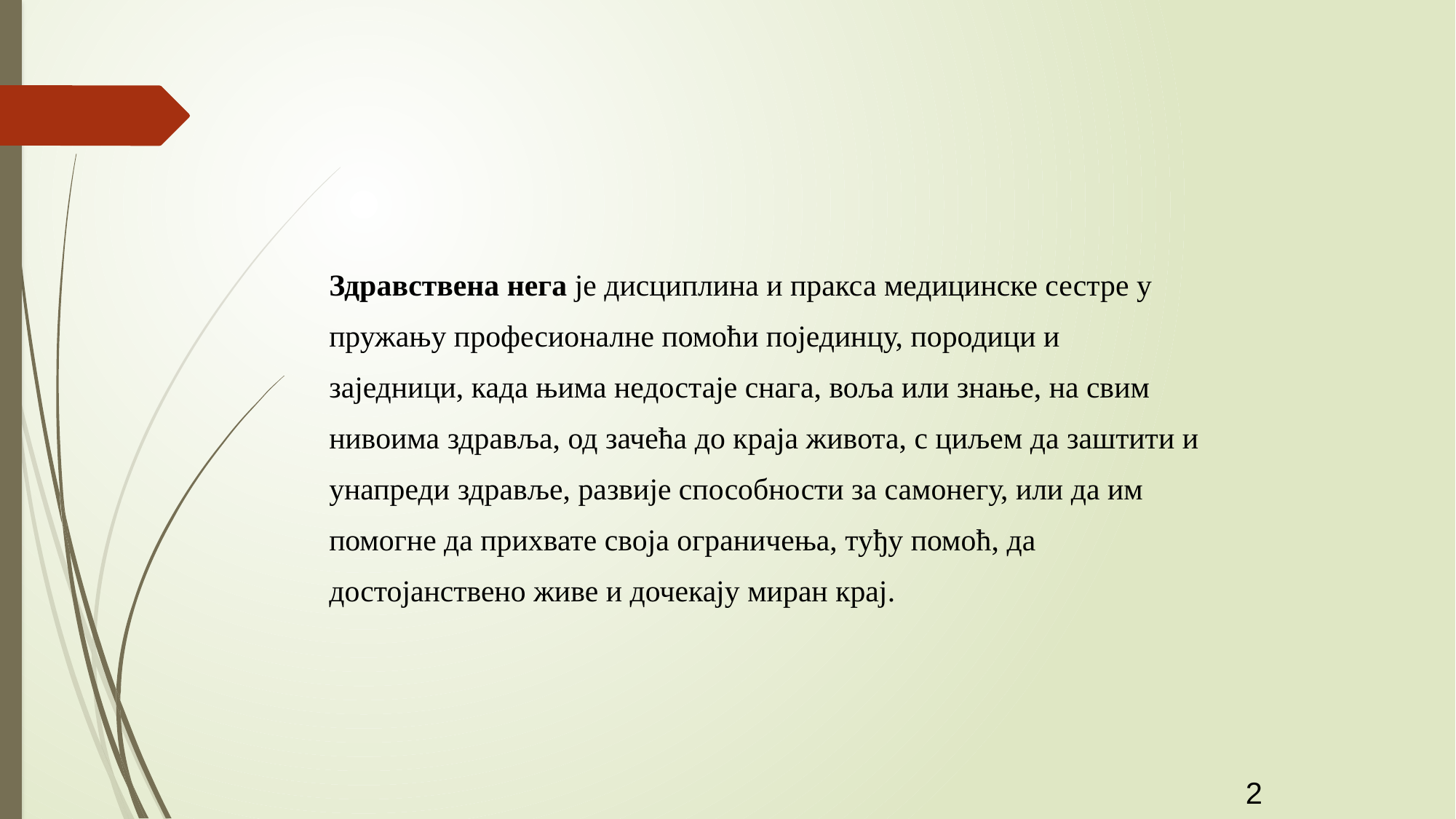

Здравствена нега је дисциплина и пракса медицинске сестре у пружању професионалне помоћи појединцу, породици и заједници, када њима недостаје снага, воља или знање, на свим нивоима здравља, од зачећа до краја живота, с циљем да заштити и унапреди здравље, развије способности за самонегу, или да им помогне да прихвате своја ограничења, туђу помоћ, да достојанствено живе и дочекају миран крај.
2